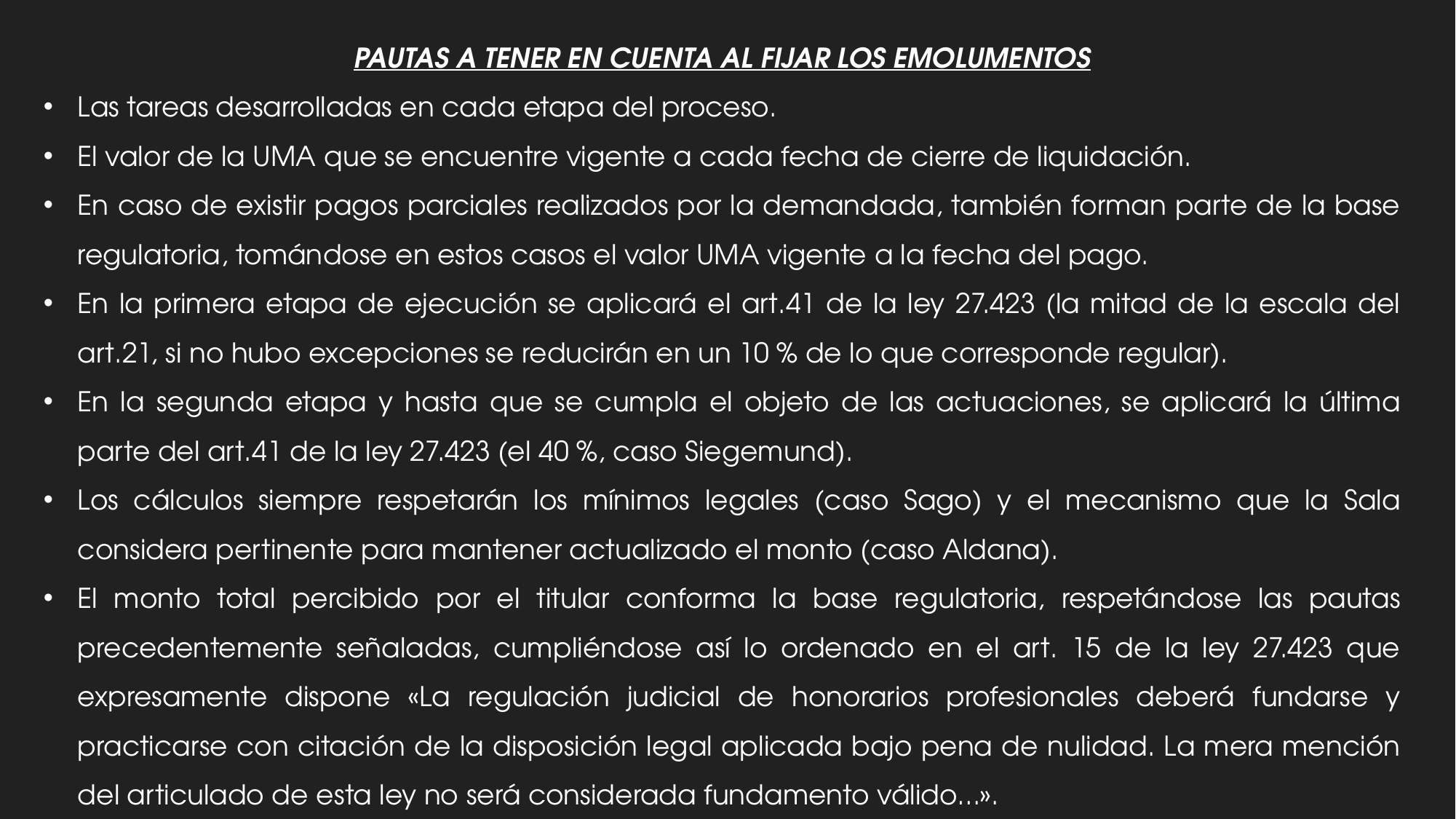

PAUTAS A TENER EN CUENTA AL FIJAR LOS EMOLUMENTOS
Las tareas desarrolladas en cada etapa del proceso.
El valor de la UMA que se encuentre vigente a cada fecha de cierre de liquidación.
En caso de existir pagos parciales realizados por la demandada, también forman parte de la base regulatoria, tomándose en estos casos el valor UMA vigente a la fecha del pago.
En la primera etapa de ejecución se aplicará el art.41 de la ley 27.423 (la mitad de la escala del art.21, si no hubo excepciones se reducirán en un 10 % de lo que corresponde regular).
En la segunda etapa y hasta que se cumpla el objeto de las actuaciones, se aplicará la última parte del art.41 de la ley 27.423 (el 40 %, caso Siegemund).
Los cálculos siempre respetarán los mínimos legales (caso Sago) y el mecanismo que la Sala considera pertinente para mantener actualizado el monto (caso Aldana).
El monto total percibido por el titular conforma la base regulatoria, respetándose las pautas precedentemente señaladas, cumpliéndose así lo ordenado en el art. 15 de la ley 27.423 que expresamente dispone «La regulación judicial de honorarios profesionales deberá fundarse y practicarse con citación de la disposición legal aplicada bajo pena de nulidad. La mera mención del articulado de esta ley no será considerada fundamento válido…».